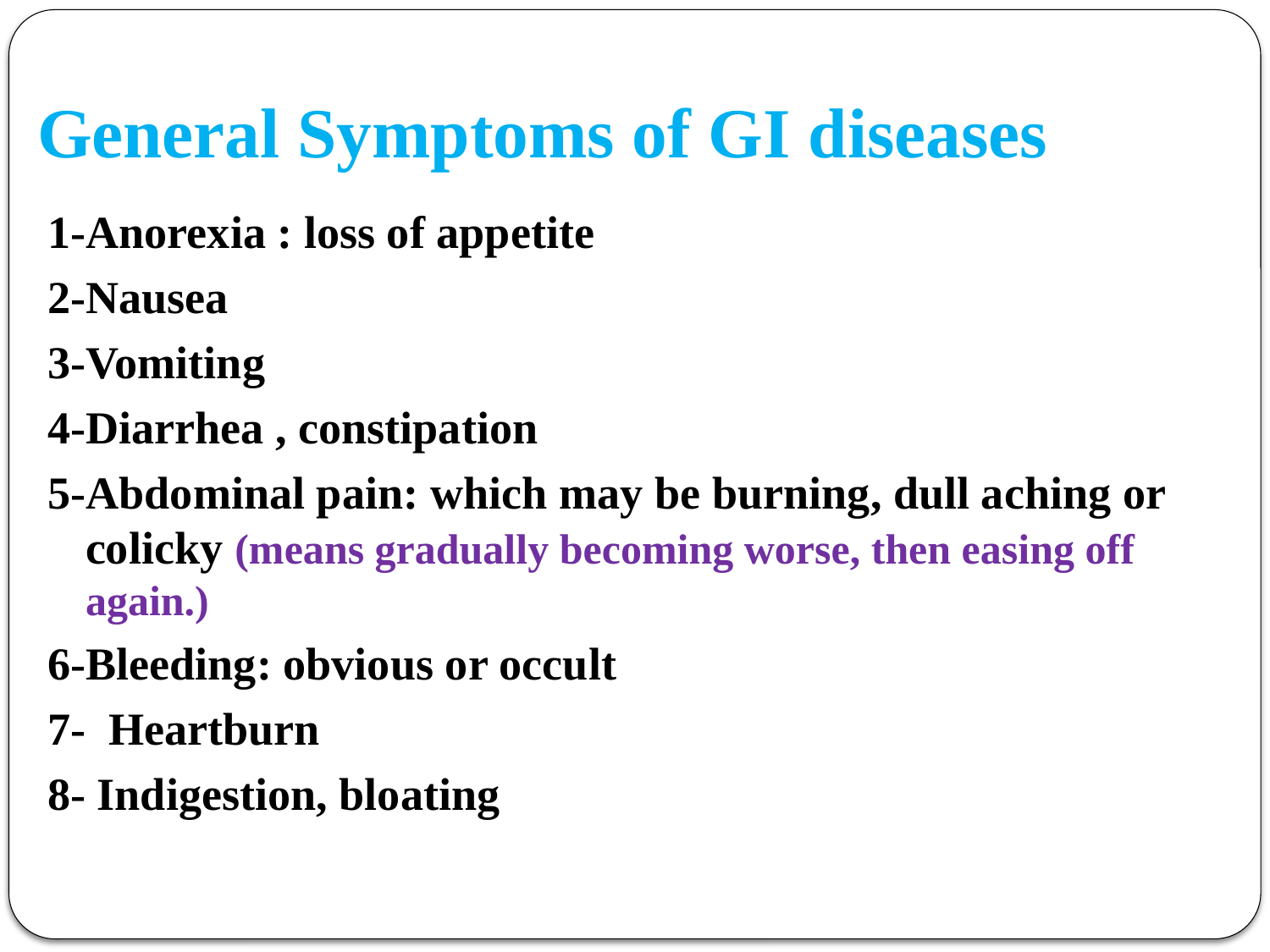

# General Symptoms of GI diseases
1-Anorexia : loss of appetite
2-Nausea
3-Vomiting
4-Diarrhea , constipation
5-Abdominal pain: which may be burning, dull aching or colicky (means gradually becoming worse, then easing off again.)
6-Bleeding: obvious or occult
7-  Heartburn
8- Indigestion, bloating